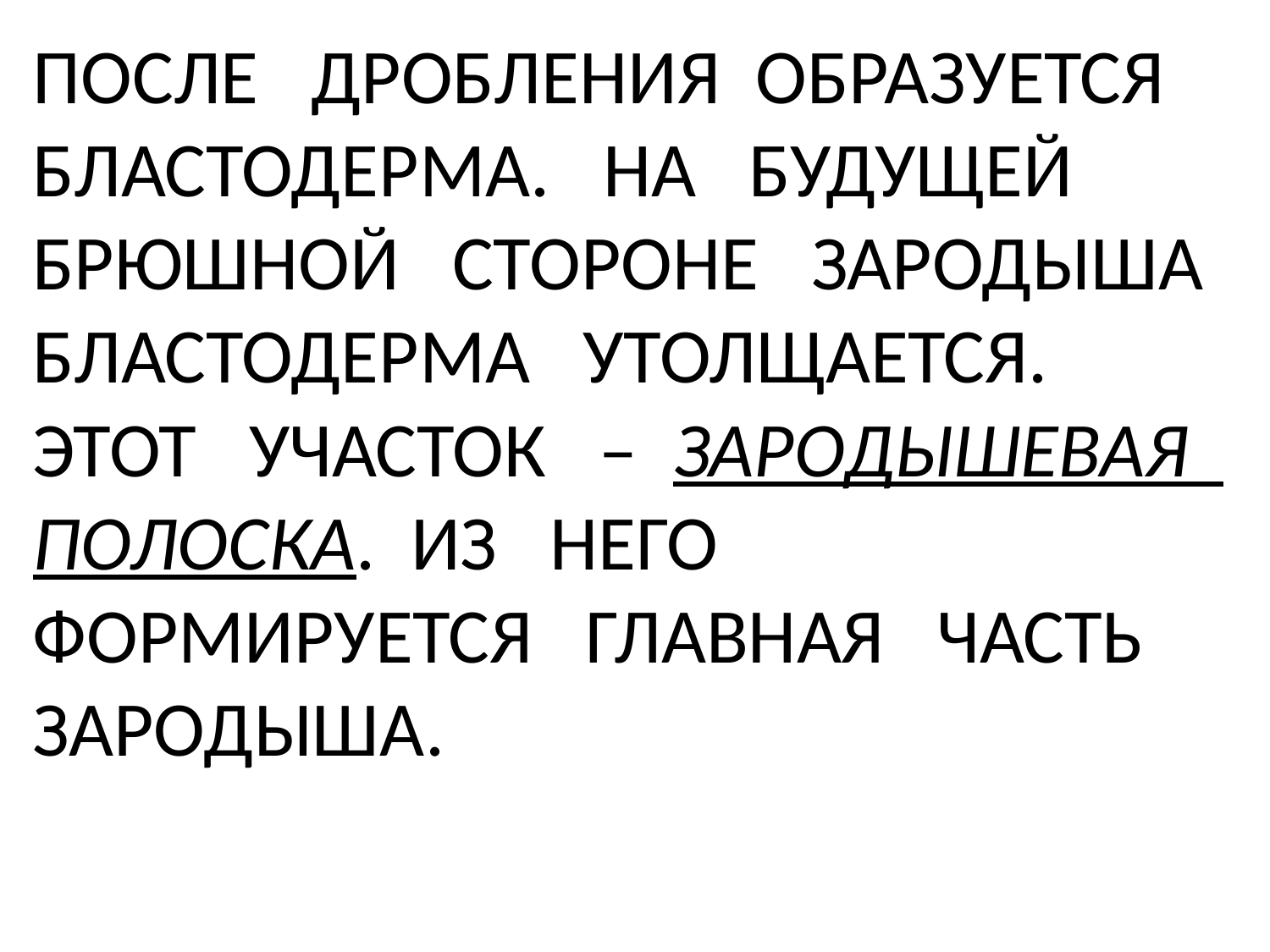

# ПОСЛЕ   ДРОБЛЕНИЯ  ОБРАЗУЕТСЯ БЛАСТОДЕРМА.   НА   БУДУЩЕЙ БРЮШНОЙ   СТОРОНЕ   ЗАРОДЫША БЛАСТОДЕРМА   УТОЛЩАЕТСЯ. ЭТОТ   УЧАСТОК   –  ЗАРОДЫШЕВАЯ   ПОЛОСКА.  ИЗ   НЕГО   ФОРМИРУЕТСЯ   ГЛАВНАЯ   ЧАСТЬ  ЗАРОДЫША.